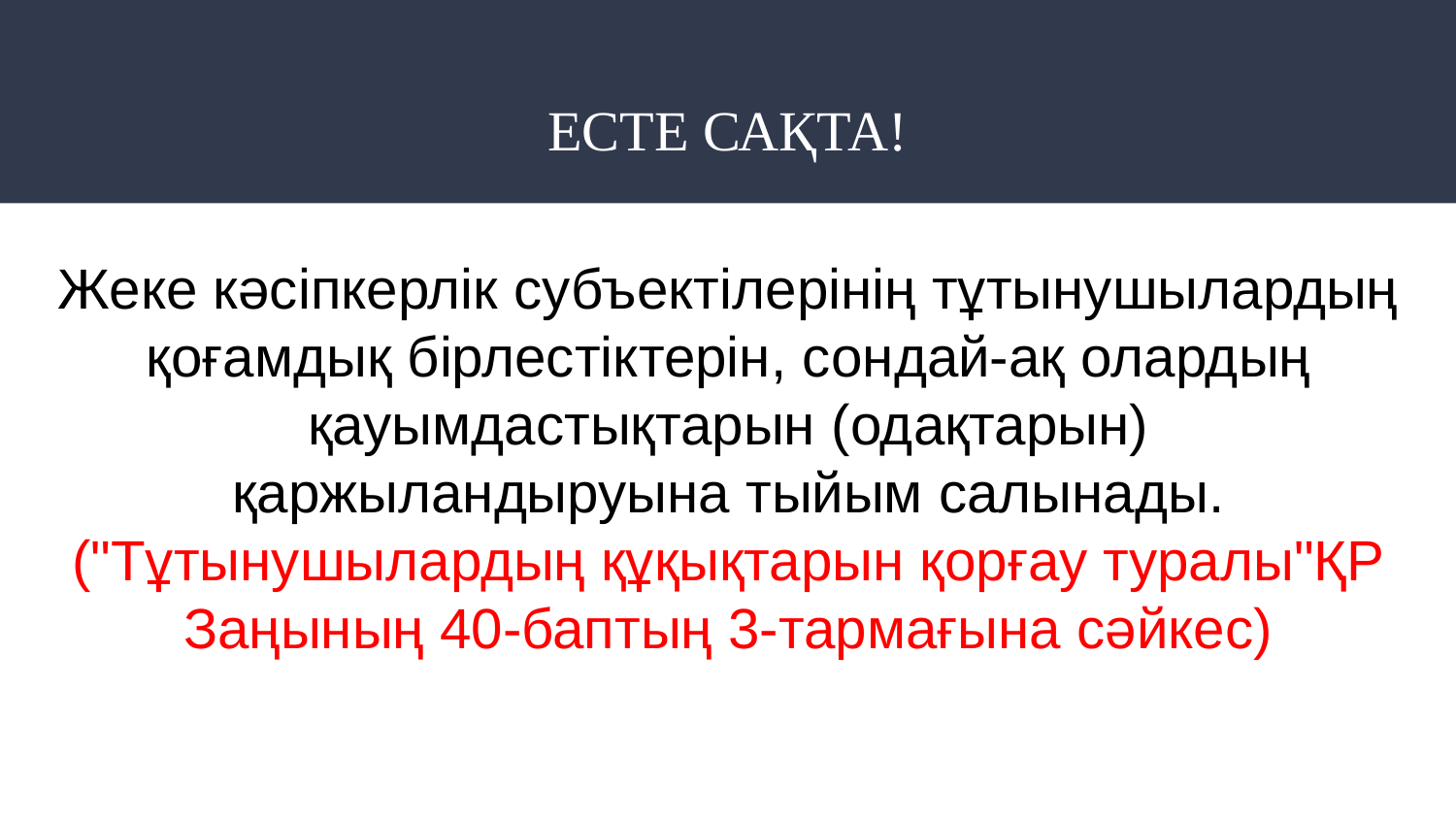

# ЕСТЕ САҚТА!
ЗАПОМНИ!
Жеке кәсіпкерлік субъектілерінің тұтынушылардың қоғамдық бірлестіктерін, сондай-ақ олардың қауымдастықтарын (одақтарын) қаржыландыруына тыйым салынады.
("Тұтынушылардың құқықтарын қорғау туралы"ҚР Заңының 40-баптың 3-тармағына сәйкес)